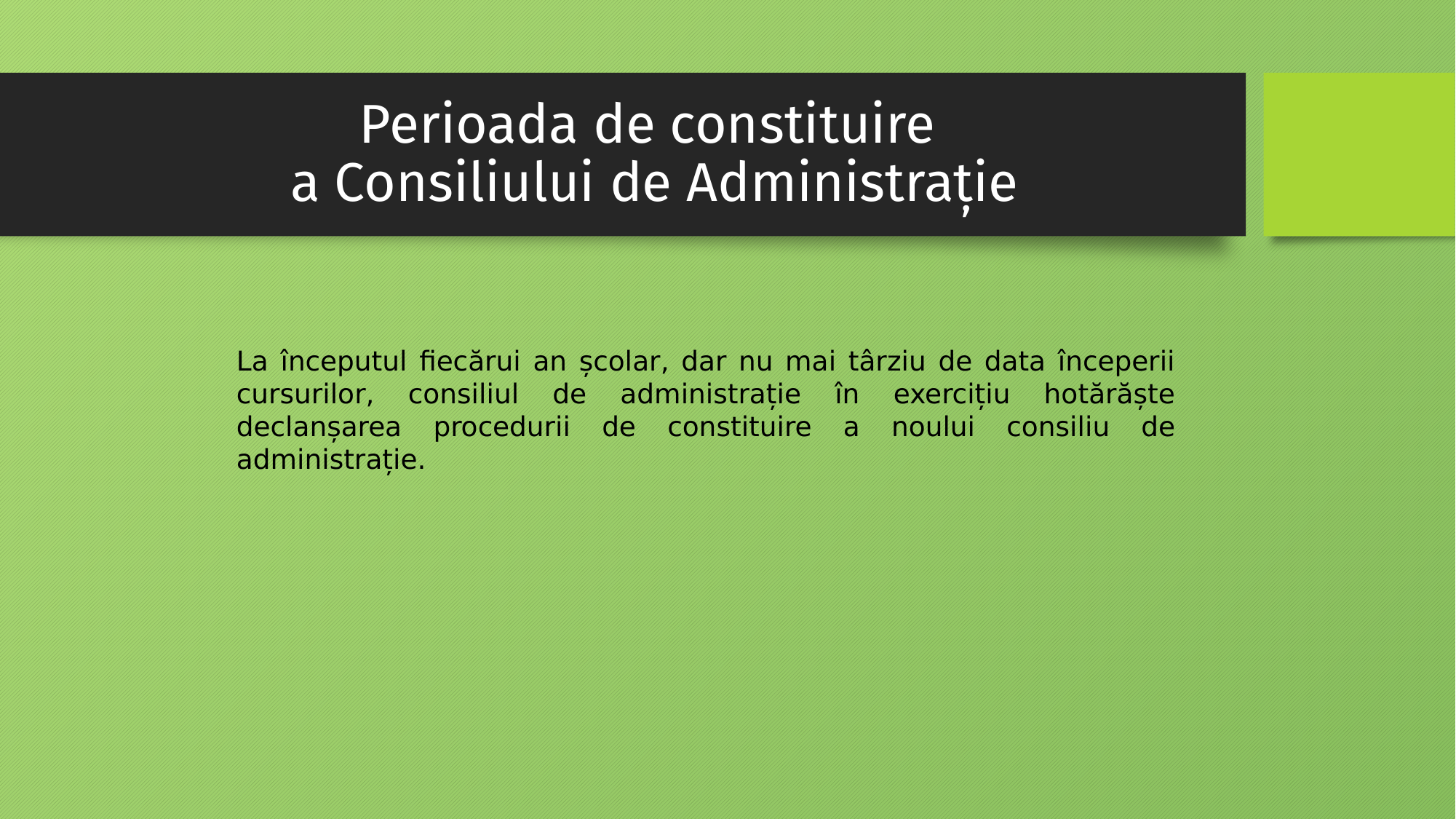

# Perioada de constituire a Consiliului de Administrație
La începutul fiecărui an școlar, dar nu mai târziu de data începerii cursurilor, consiliul de administrație în exercițiu hotărăște declanșarea procedurii de constituire a noului consiliu de administrație.